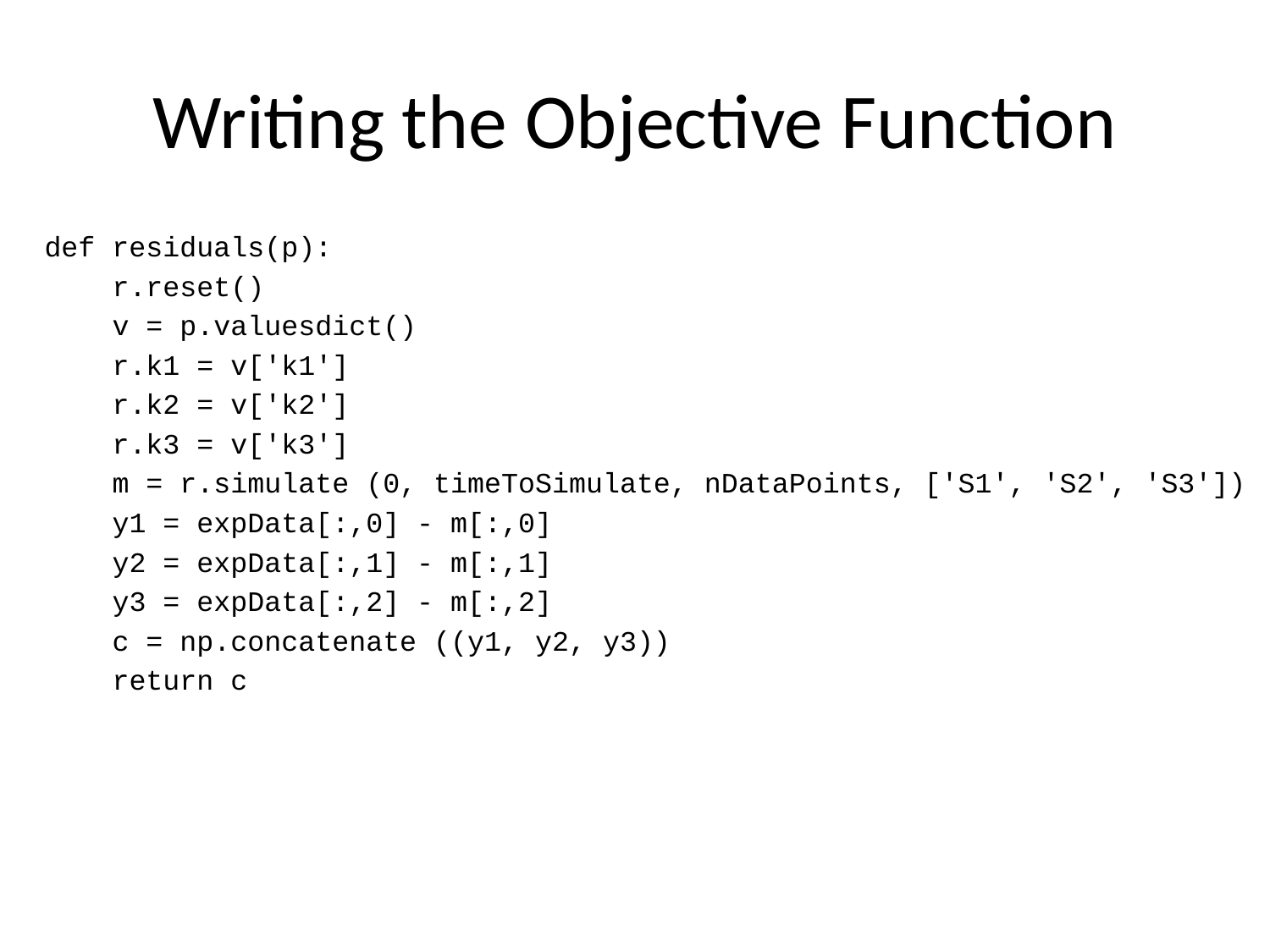

# Writing the Objective Function
def residuals(p):
    r.reset()
    v = p.valuesdict()
    r.k1 = v['k1']
    r.k2 = v['k2']
    r.k3 = v['k3']
    m = r.simulate (0, timeToSimulate, nDataPoints, ['S1', 'S2', 'S3'])
    y1 = expData[:,0] - m[:,0]
    y2 = expData[:,1] - m[:,1]
    y3 = expData[:,2] - m[:,2]
    c = np.concatenate ((y1, y2, y3))
    return c